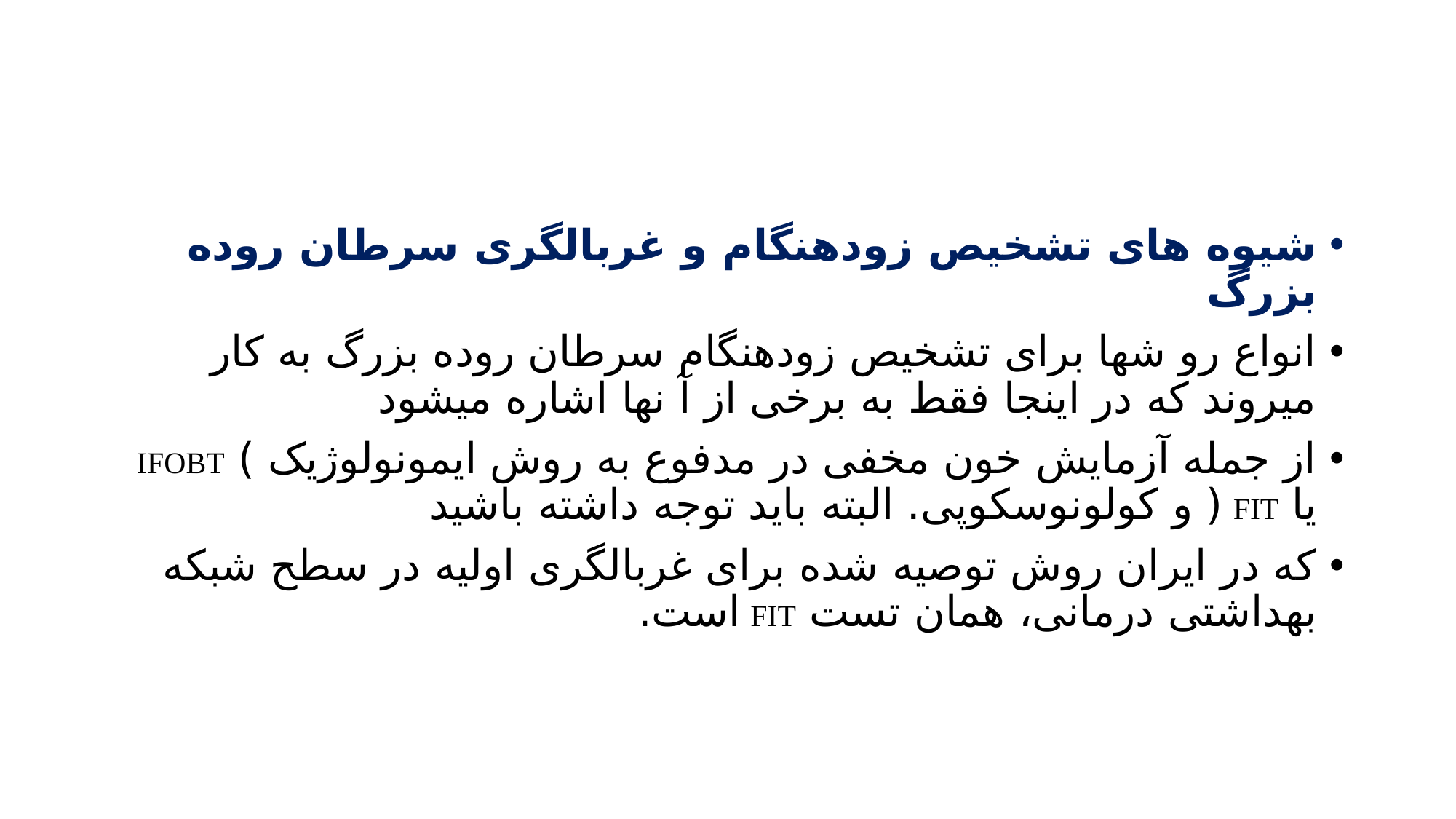

شیوه های تشخیص زودهنگام و غربالگری سرطان روده بزرگ
انواع رو شها برای تشخیص زودهنگام سرطان روده بزرگ به کار میروند که در اینجا فقط به برخی از آ نها اشاره میشود
از جمله آزمایش خون مخفی در مدفوع به روش ایمونولوژیک ) IFOBT یا FIT ( و کولونوسکوپی. البته باید توجه داشته باشید
که در ایران روش توصیه شده برای غربالگری اولیه در سطح شبکه بهداشتی درمانی، همان تست FIT است.